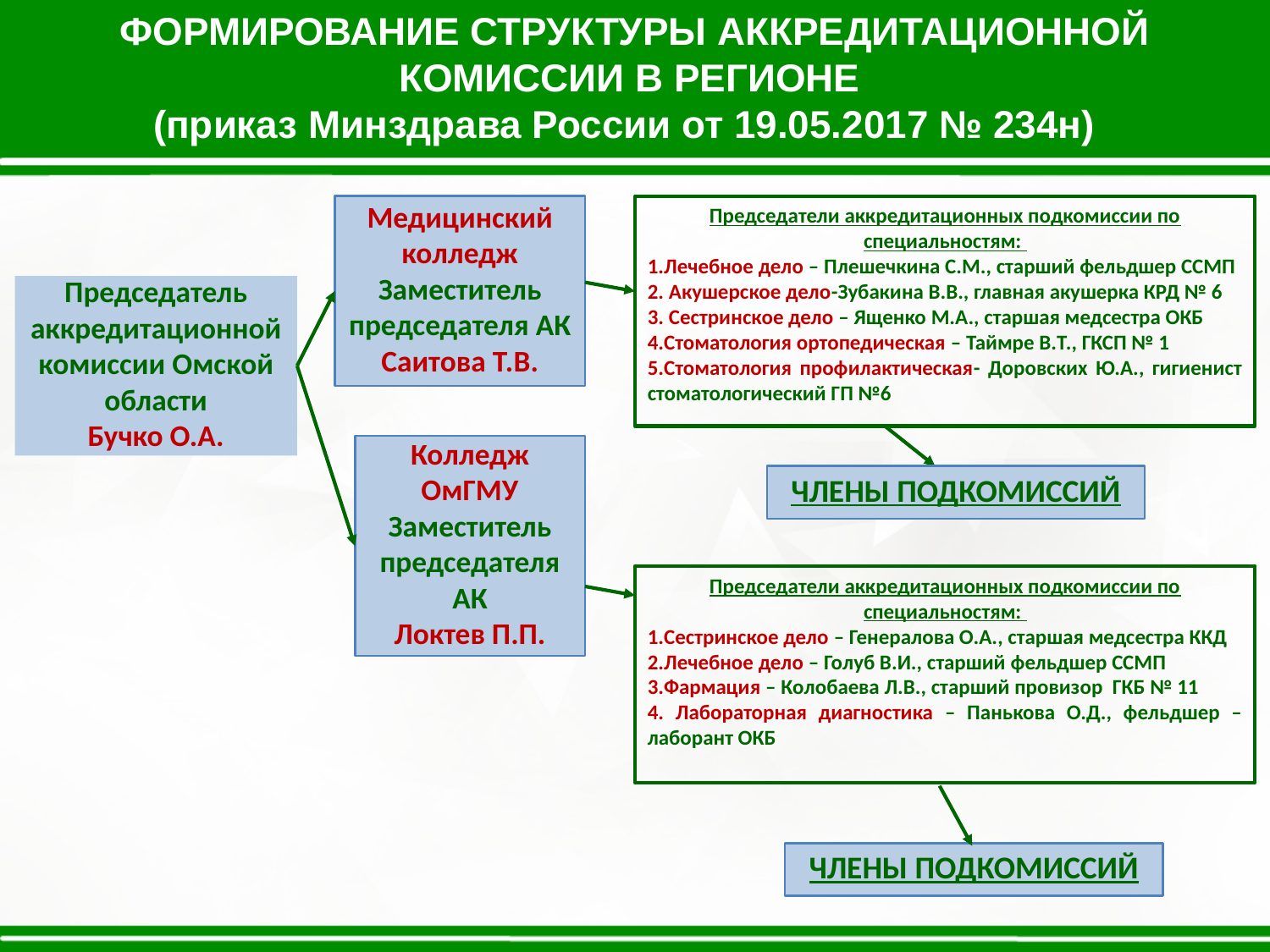

ФОРМИРОВАНИЕ СТРУКТУРЫ АККРЕДИТАЦИОННОЙ КОМИССИИ В РЕГИОНЕ
(приказ Минздрава России от 19.05.2017 № 234н)
Председатели аккредитационных подкомиссии по специальностям:
1.Лечебное дело – Плешечкина С.М., старший фельдшер ССМП
2. Акушерское дело-Зубакина В.В., главная акушерка КРД № 6
3. Сестринское дело – Ященко М.А., старшая медсестра ОКБ
4.Стоматология ортопедическая – Таймре В.Т., ГКСП № 1
5.Стоматология профилактическая- Доровских Ю.А., гигиенист стоматологический ГП №6

Медицинский колледж
Заместитель председателя АК
Саитова Т.В.
Председатель аккредитационной комиссии Омской области
Бучко О.А.
Колледж ОмГМУ
Заместитель председателя АК
Локтев П.П.
ЧЛЕНЫ ПОДКОМИССИЙ
Председатели аккредитационных подкомиссии по специальностям:
1.Сестринское дело – Генералова О.А., старшая медсестра ККД
2.Лечебное дело – Голуб В.И., старший фельдшер ССМП
3.Фармация – Колобаева Л.В., старший провизор  ГКБ № 11
4. Лабораторная диагностика – Панькова О.Д., фельдшер – лаборант ОКБ
ЧЛЕНЫ ПОДКОМИССИЙ